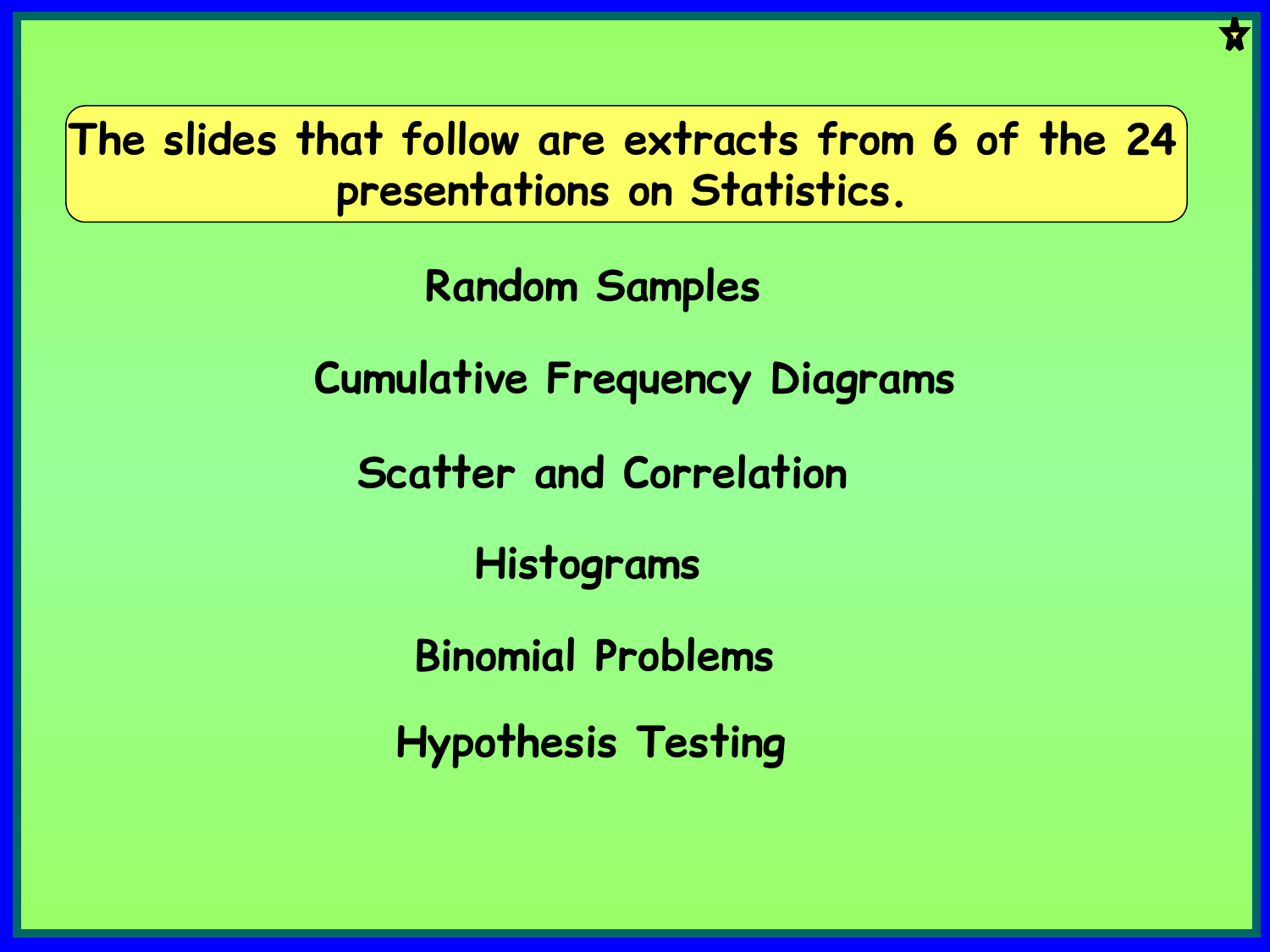

The slides that follow are extracts from 6 of the 24 presentations on Statistics.

Random Samples
Cumulative Frequency Diagrams
Scatter and Correlation
Histograms
Binomial Problems
Hypothesis Testing